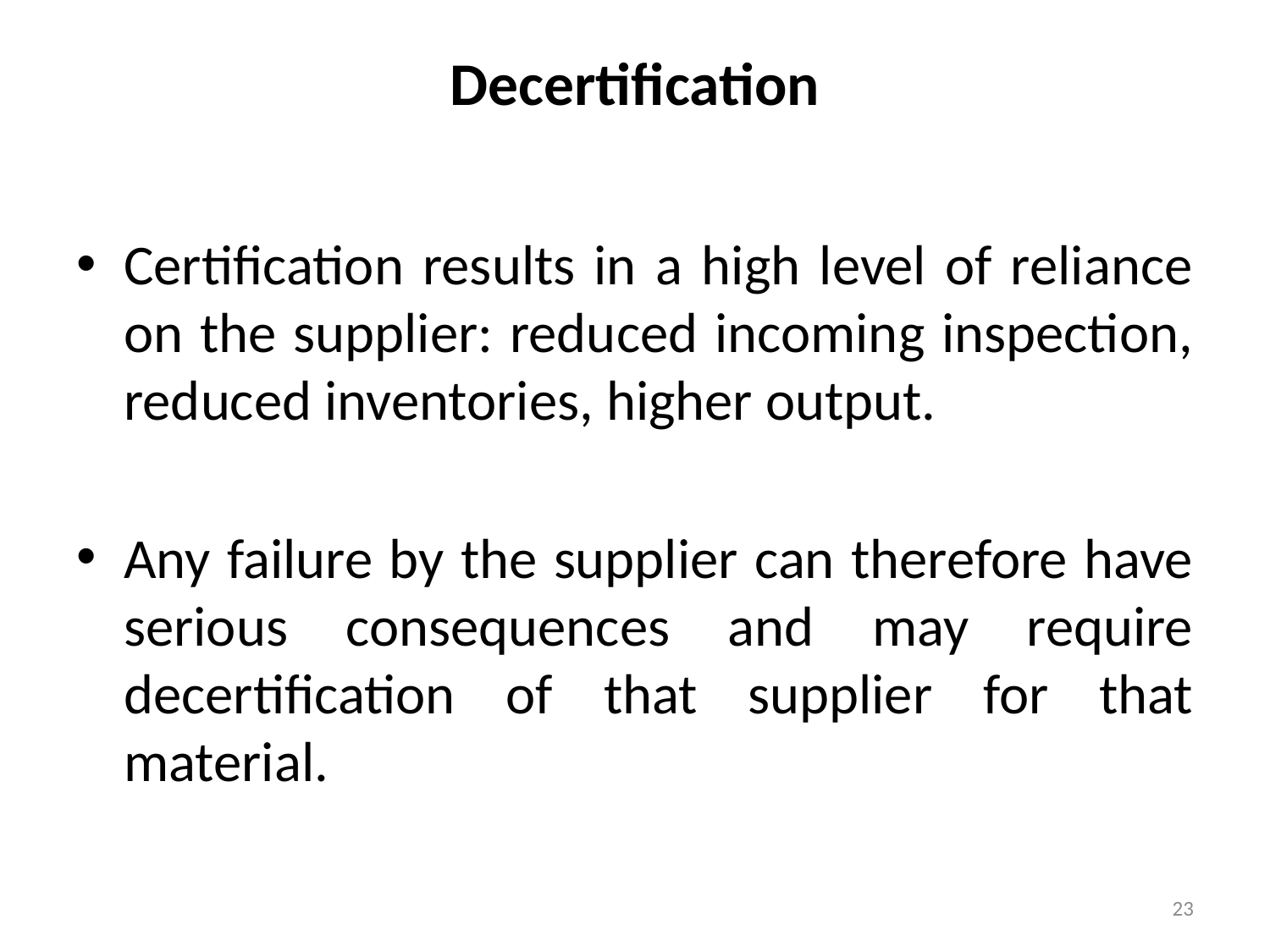

# Decertification
Certification results in a high level of reliance on the supplier: reduced incoming inspection, reduced inventories, higher output.

Any failure by the supplier can therefore have serious consequences and may require decertification of that supplier for that material.

23